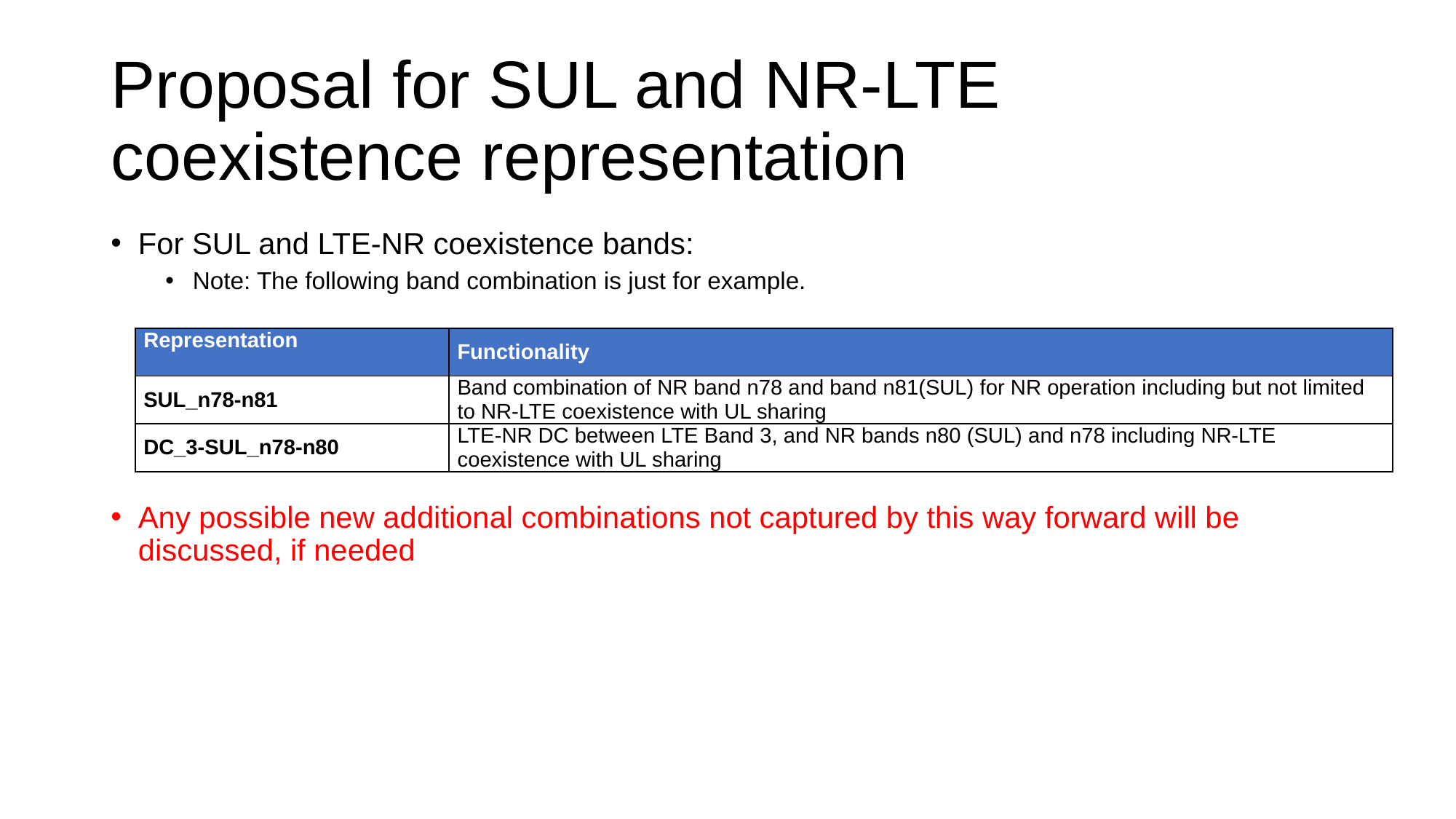

# Proposal for SUL and NR-LTE coexistence representation
For SUL and LTE-NR coexistence bands:
Note: The following band combination is just for example.

Any possible new additional combinations not captured by this way forward will be discussed, if needed

| Representation | Functionality |
| --- | --- |
| SUL\_n78-n81 | Band combination of NR band n78 and band n81(SUL) for NR operation including but not limited to NR-LTE coexistence with UL sharing |
| DC\_3-SUL\_n78-n80 | LTE-NR DC between LTE Band 3, and NR bands n80 (SUL) and n78 including NR-LTE coexistence with UL sharing |